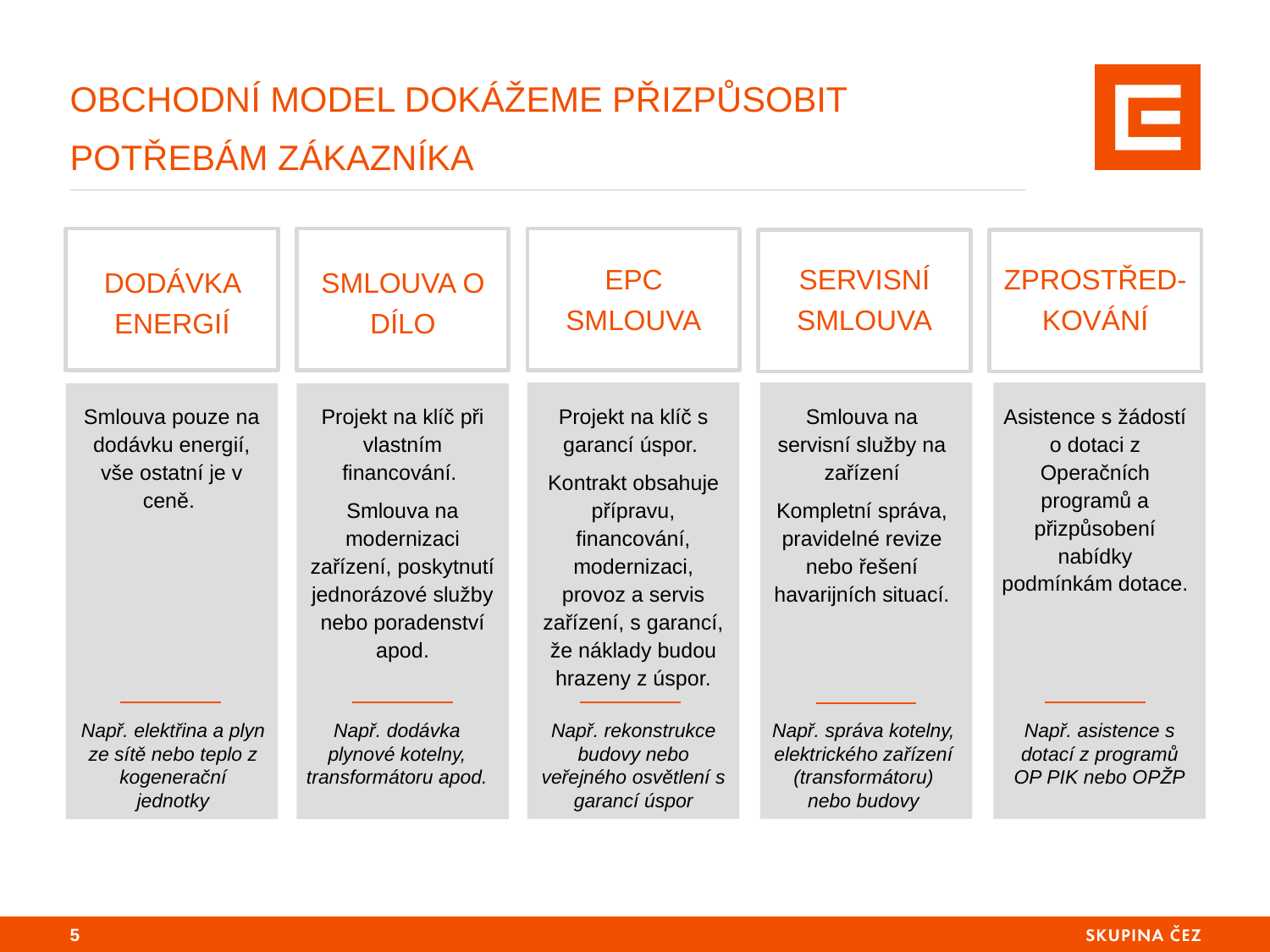

# OBCHODNÍ MODEL DOKÁŽEME PŘIZPŮSOBIT POTŘEBÁM ZÁKAZNÍKA

EPC SMLOUVA
SERVISNÍ SMLOUVA
ZPROSTŘED-KOVÁNÍ
DODÁVKA ENERGIÍ
SMLOUVA O DÍLO

Smlouva pouze na dodávku energií, vše ostatní je v ceně.

Projekt na klíč při vlastním financování.
Smlouva na modernizaci zařízení, poskytnutí jednorázové služby nebo poradenství apod.
Projekt na klíč s garancí úspor.
Kontrakt obsahuje přípravu, financování, modernizaci, provoz a servis zařízení, s garancí, že náklady budou hrazeny z úspor.
Smlouva na servisní služby na zařízení
Kompletní správa, pravidelné revize nebo řešení havarijních situací.
Asistence s žádostí o dotaci z Operačních programů a přizpůsobení nabídky podmínkám dotace.
Např. asistence s dotací z programů OP PIK nebo OPŽP
Např. dodávka plynové kotelny, transformátoru apod.
Např. rekonstrukce budovy nebo veřejného osvětlení s garancí úspor
Např. správa kotelny, elektrického zařízení (transformátoru) nebo budovy
Např. elektřina a plyn ze sítě nebo teplo z kogenerační jednotky
5